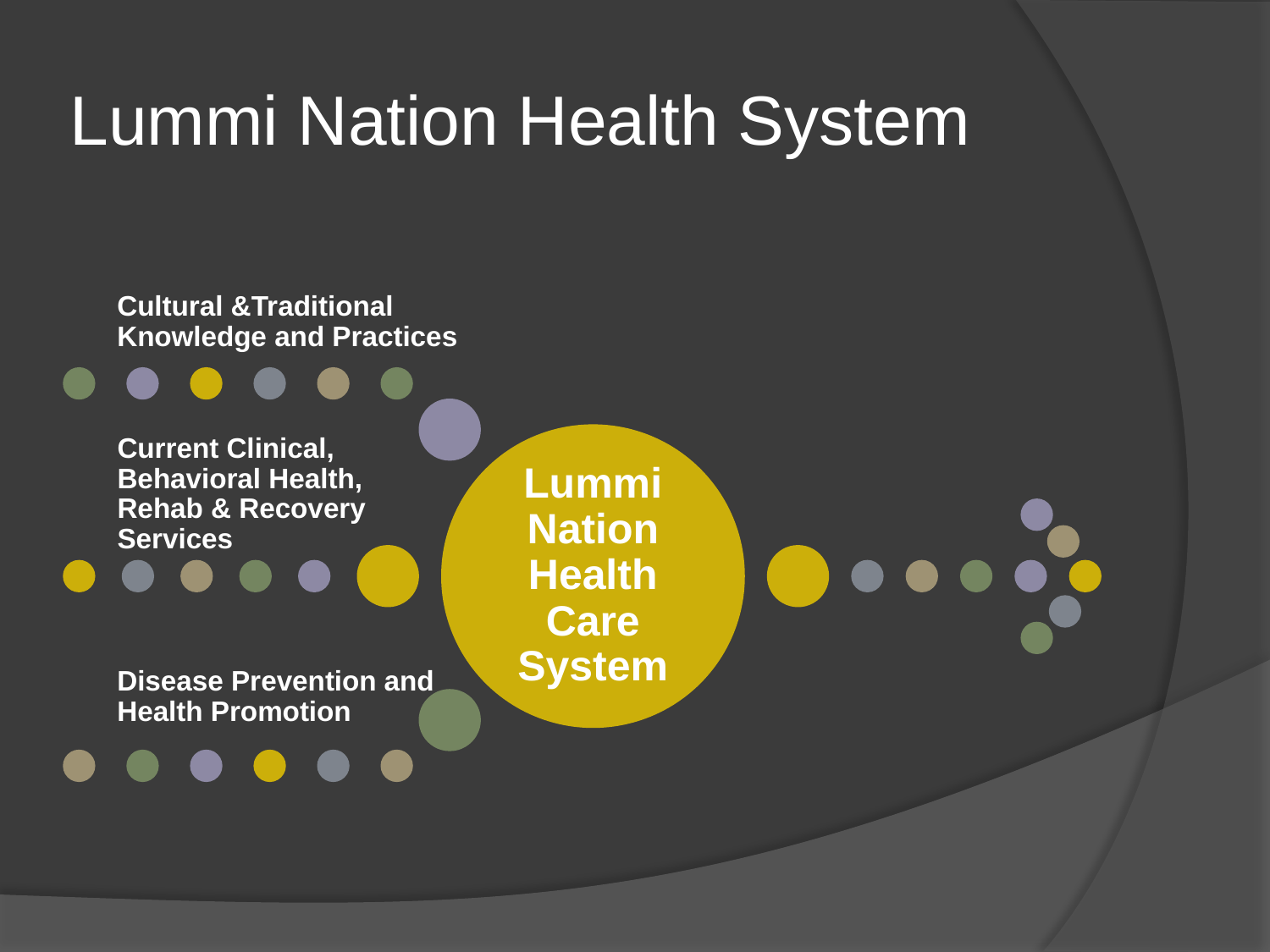

# Lummi Nation Health System
Lummi Nation Health Care System
Cultural &Traditional Knowledge and Practices
Current Clinical, Behavioral Health, Rehab & Recovery Services
Disease Prevention and  Health Promotion